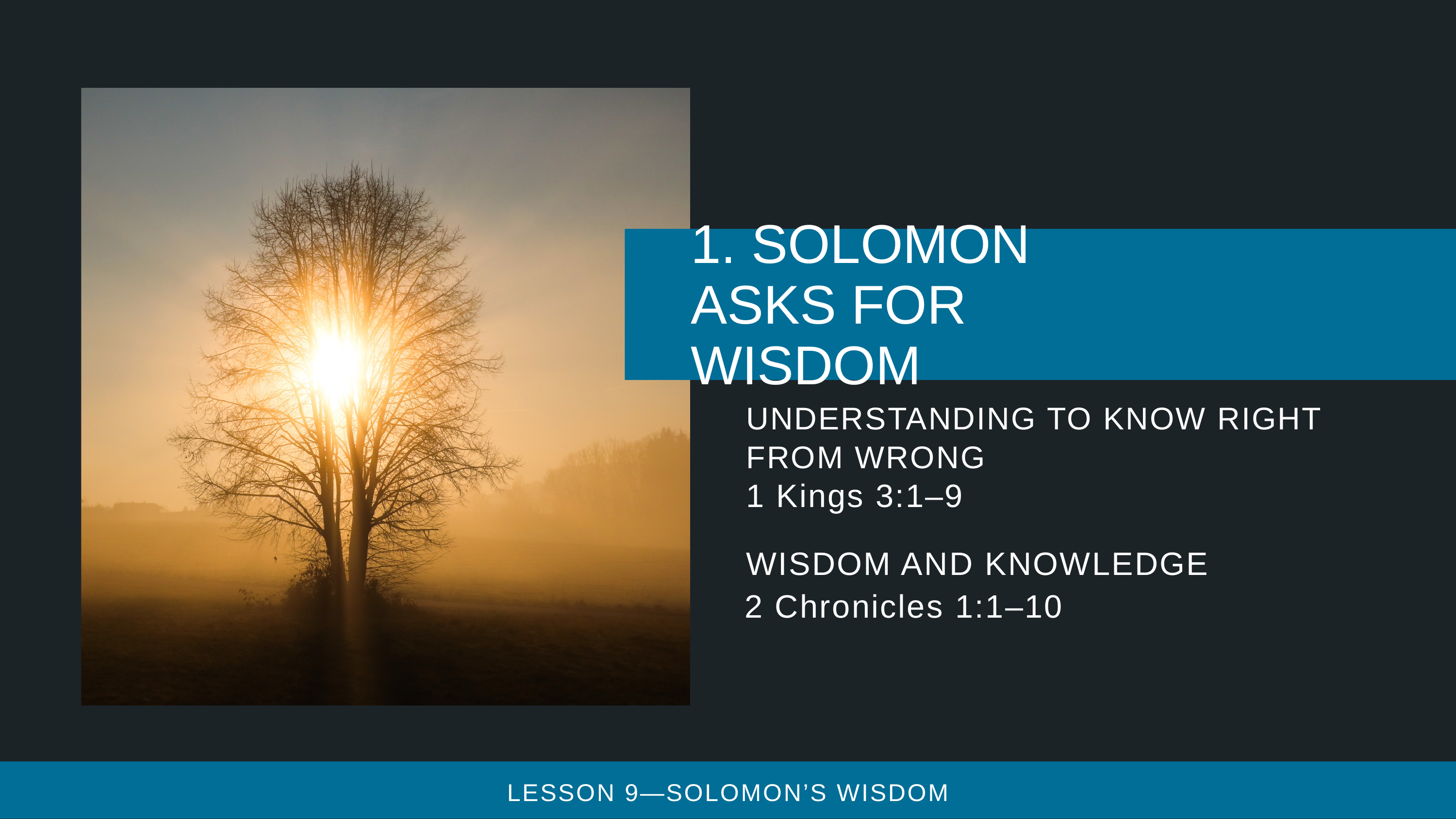

UNDERSTANDING TO KNOW RIGHT FROM WRONG
1 Kings 3:1–9
WISDOM AND KNOWLEDGE
2 Chronicles 1:1–10